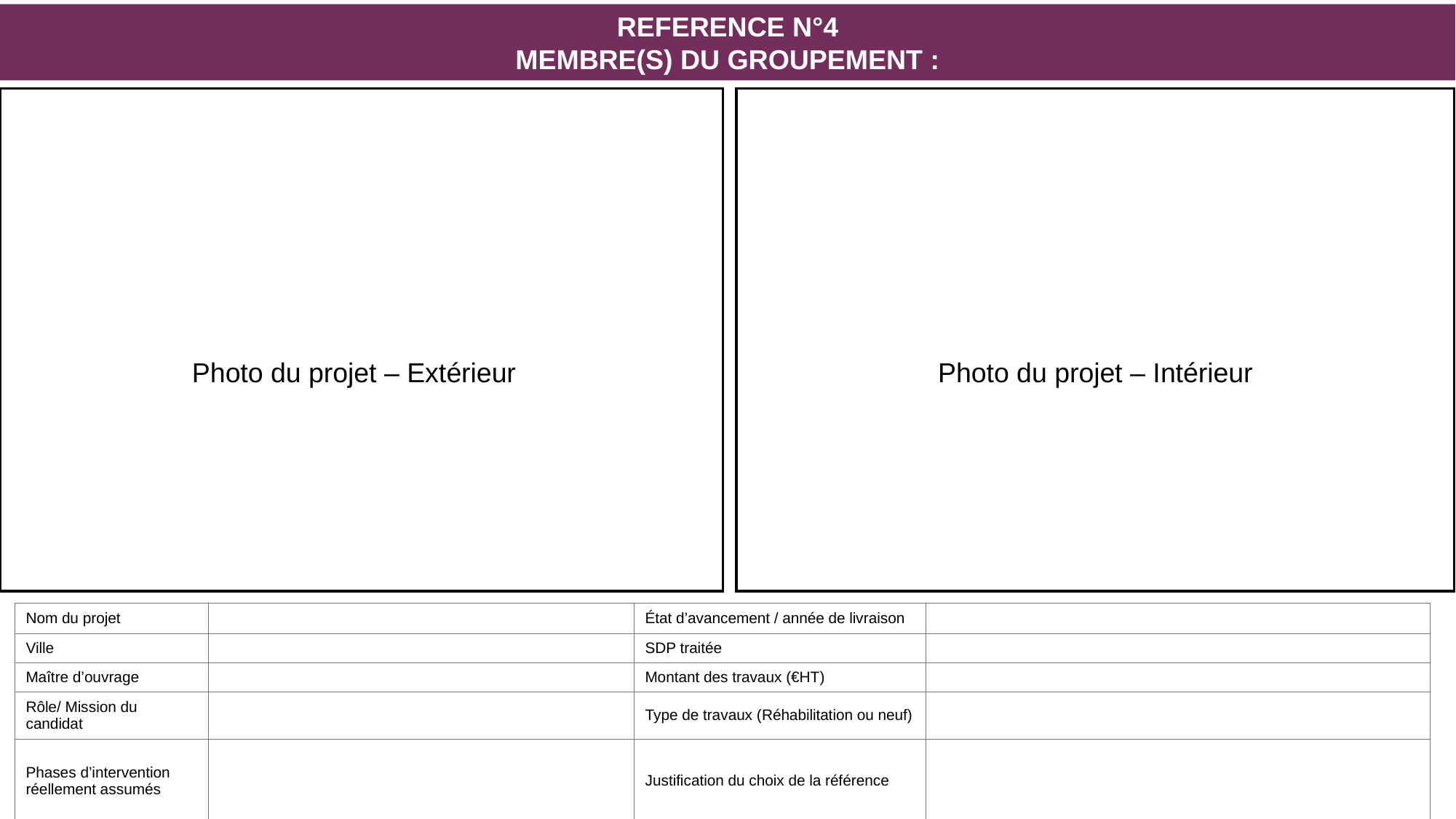

REFERENCE N°4
MEMBRE(S) DU GROUPEMENT :

Photo du projet – Extérieur
Photo du projet – Intérieur
| Nom du projet |  | État d’avancement / année de livraison |  |
| --- | --- | --- | --- |
| Ville |  | SDP traitée |  |
| Maître d’ouvrage |  | Montant des travaux (€HT) |  |
| Rôle/ Mission du candidat |  | Type de travaux (Réhabilitation ou neuf) |  |
| Phases d’intervention réellement assumés |  | Justification du choix de la référence |  |